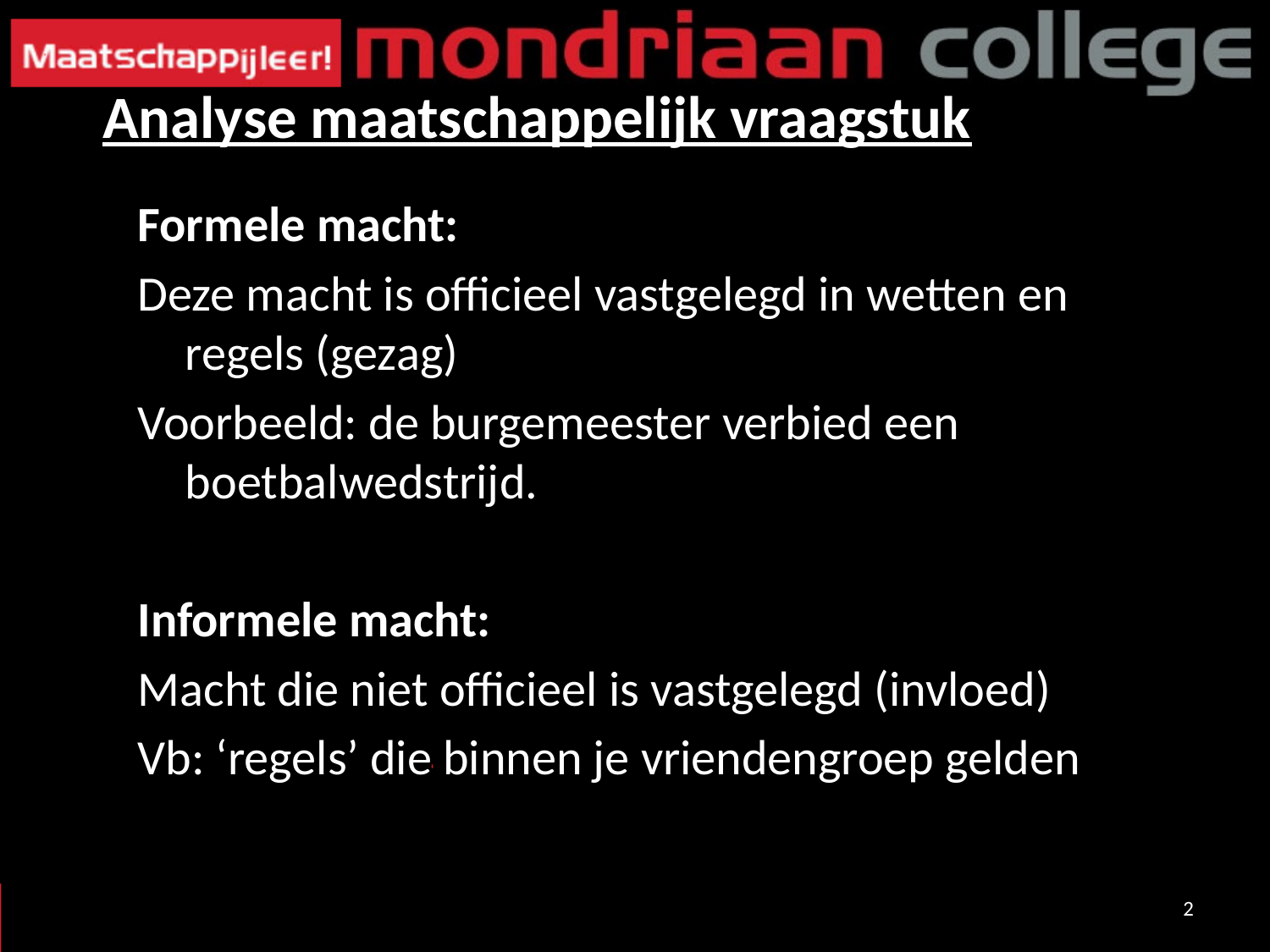

Analyse maatschappelijk vraagstuk

Formele macht:
Deze macht is officieel vastgelegd in wetten en regels (gezag)
Voorbeeld: de burgemeester verbied een boetbalwedstrijd.

Informele macht:
Macht die niet officieel is vastgelegd (invloed)
Vb: ‘regels’ die binnen je vriendengroep gelden
2